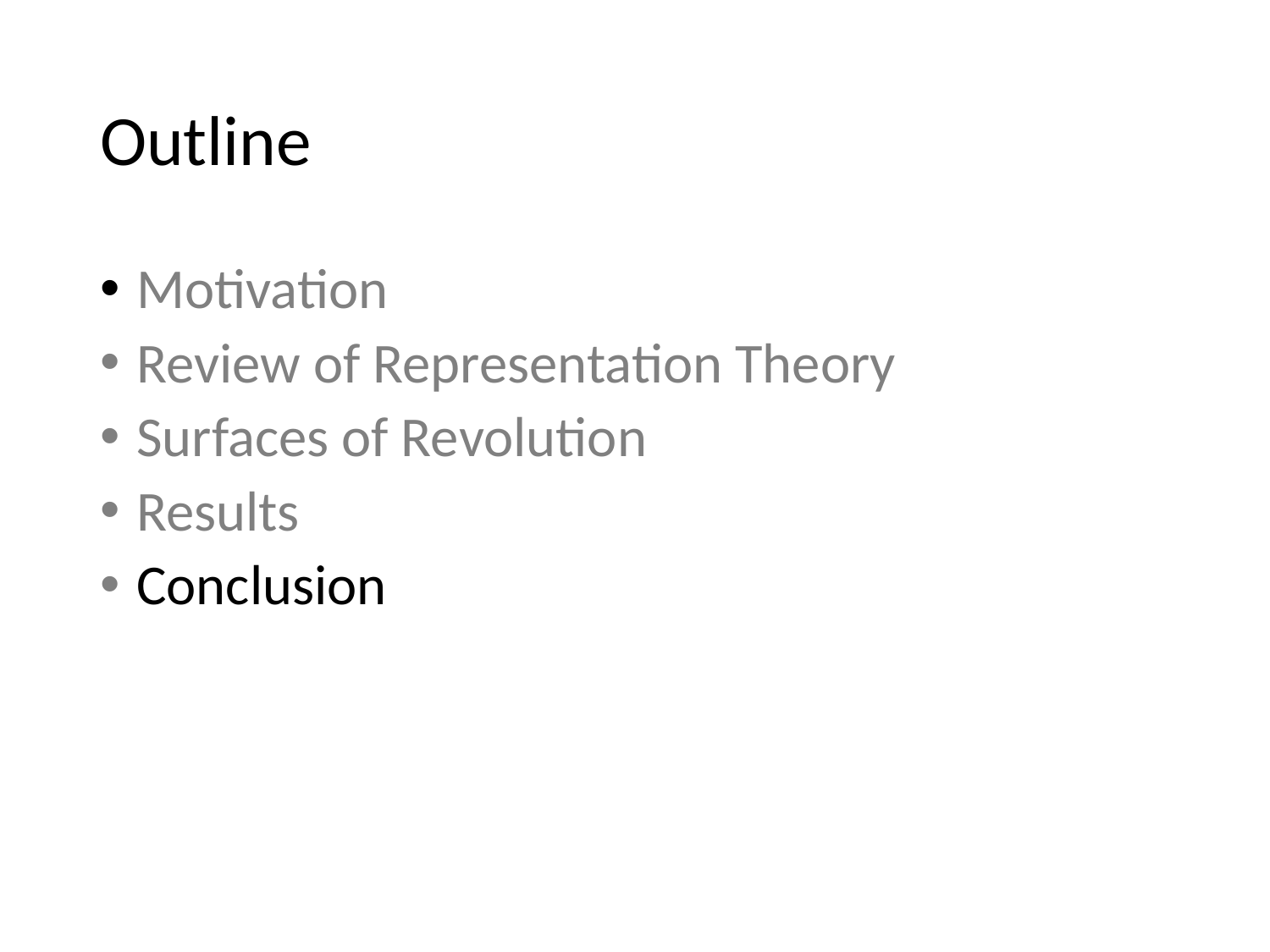

# Outline
 Motivation
 Review of Representation Theory
 Surfaces of Revolution
 Results
 Conclusion